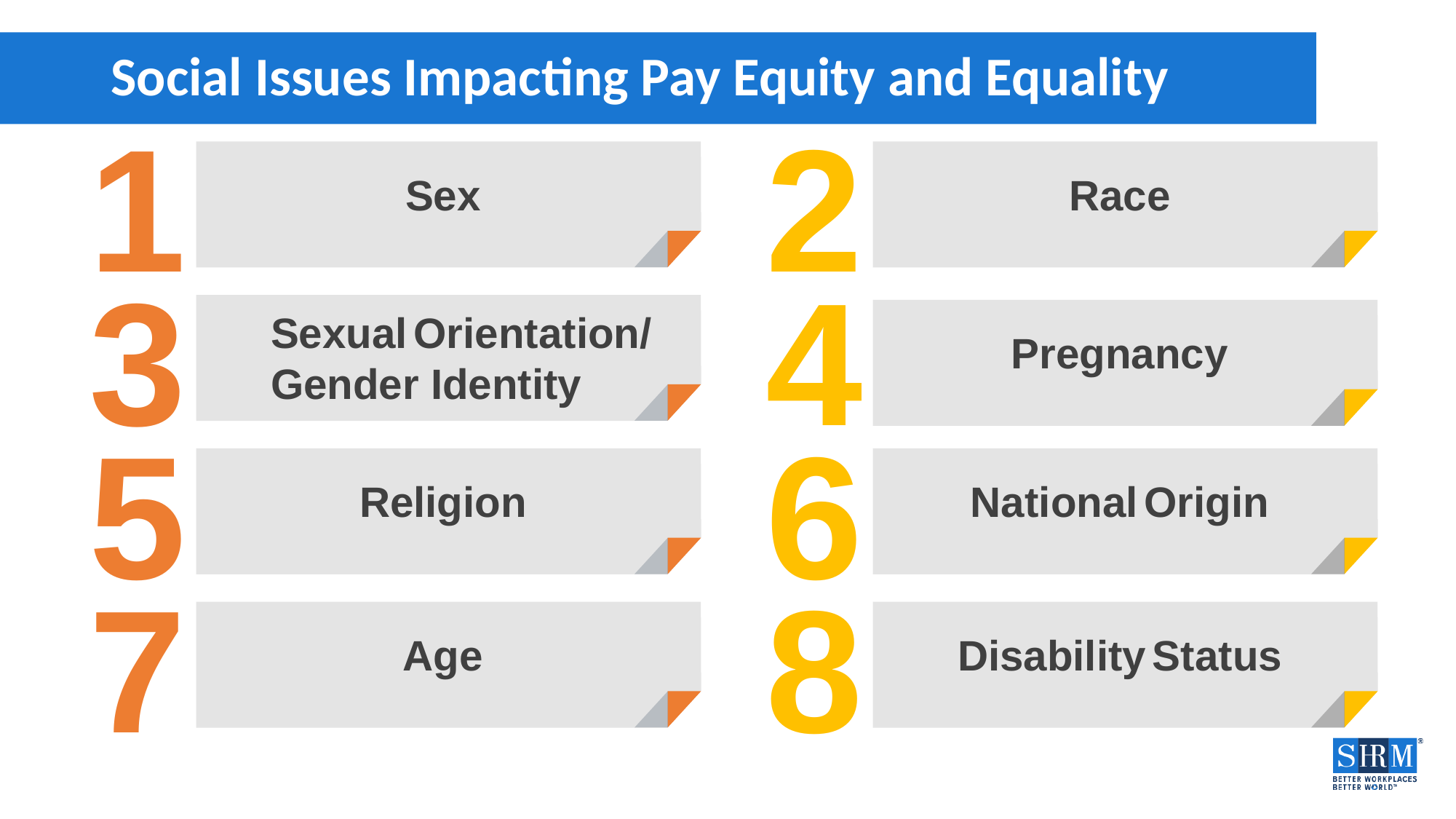

# Social Issues Impacting Pay Equity and Equality
1
2
Sex

Race

3
4

Pregnancy

Sexual Orientation/
Gender Identity
5
6
Religion

National Origin

7
8
Age

Disability Status